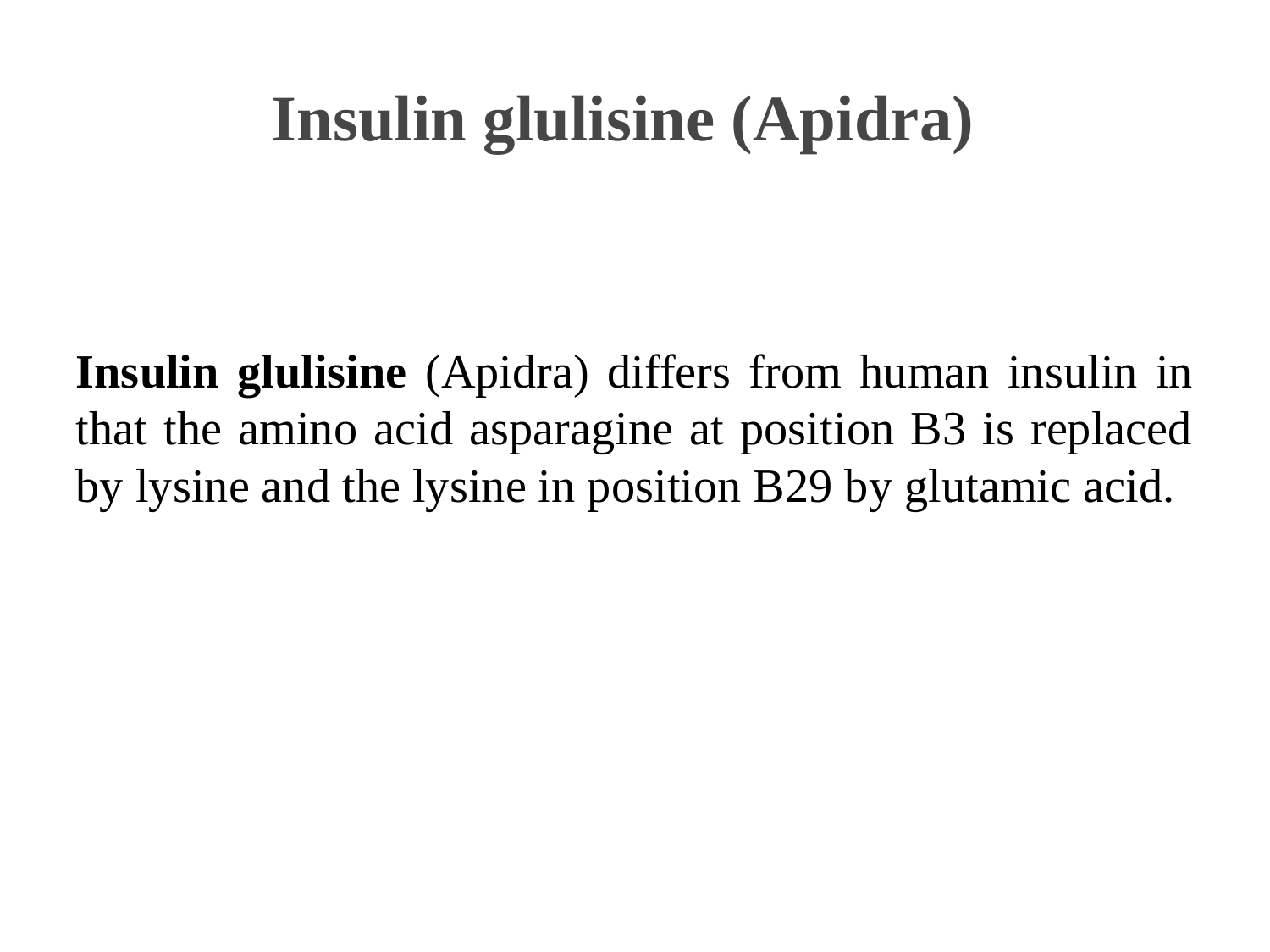

# Insulin glulisine (Apidra)

Insulin glulisine (Apidra) differs from human insulin in that the amino acid asparagine at position B3 is replaced by lysine and the lysine in position B29 by glutamic acid.